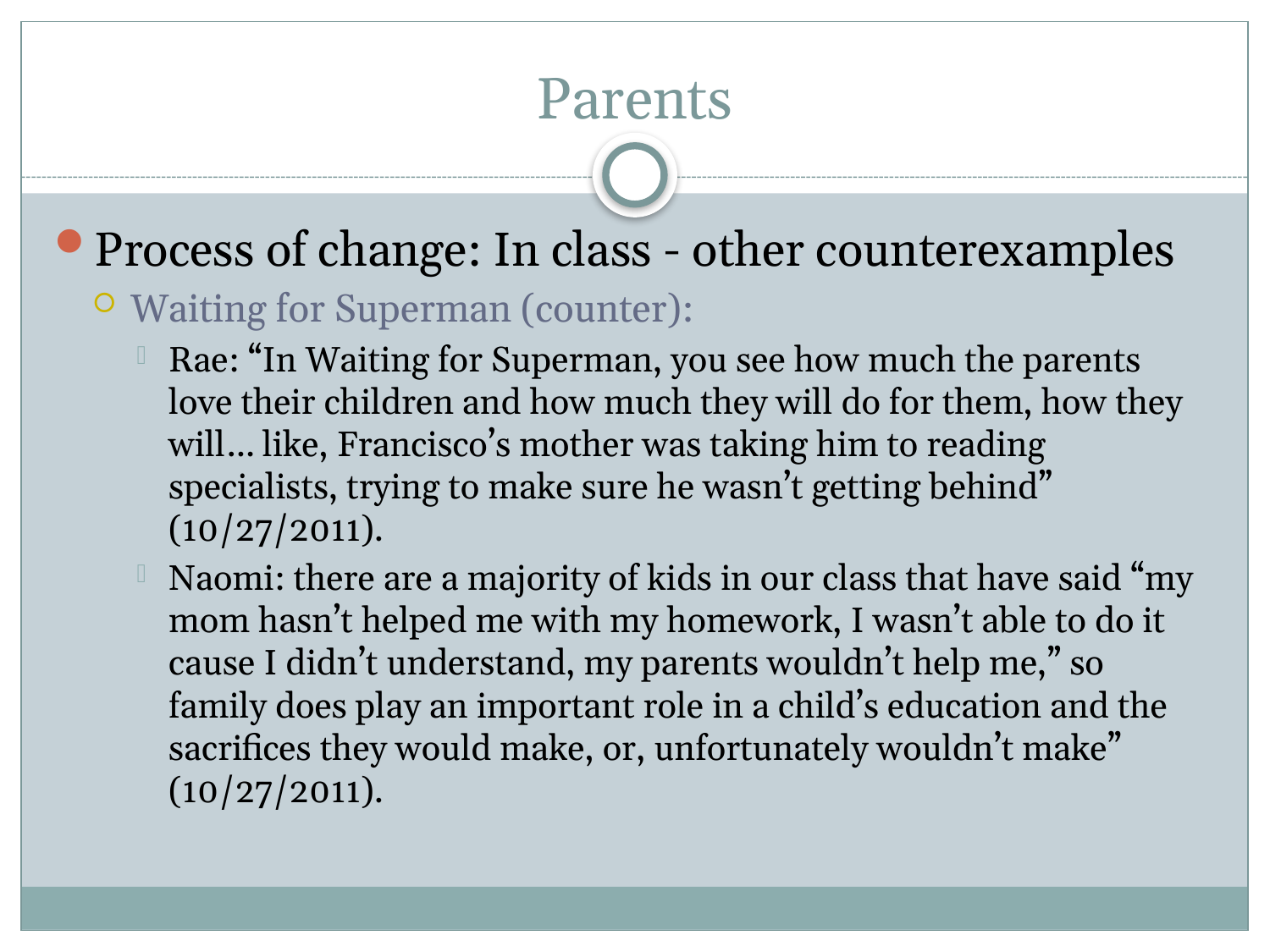

# Parents
Process of change: In class - other counterexamples
Waiting for Superman (counter):
Rae: “In Waiting for Superman, you see how much the parents love their children and how much they will do for them, how they will… like, Francisco’s mother was taking him to reading specialists, trying to make sure he wasn’t getting behind” (10/27/2011).
Naomi: there are a majority of kids in our class that have said “my mom hasn’t helped me with my homework, I wasn’t able to do it cause I didn’t understand, my parents wouldn’t help me,” so family does play an important role in a child’s education and the sacrifices they would make, or, unfortunately wouldn’t make” (10/27/2011).